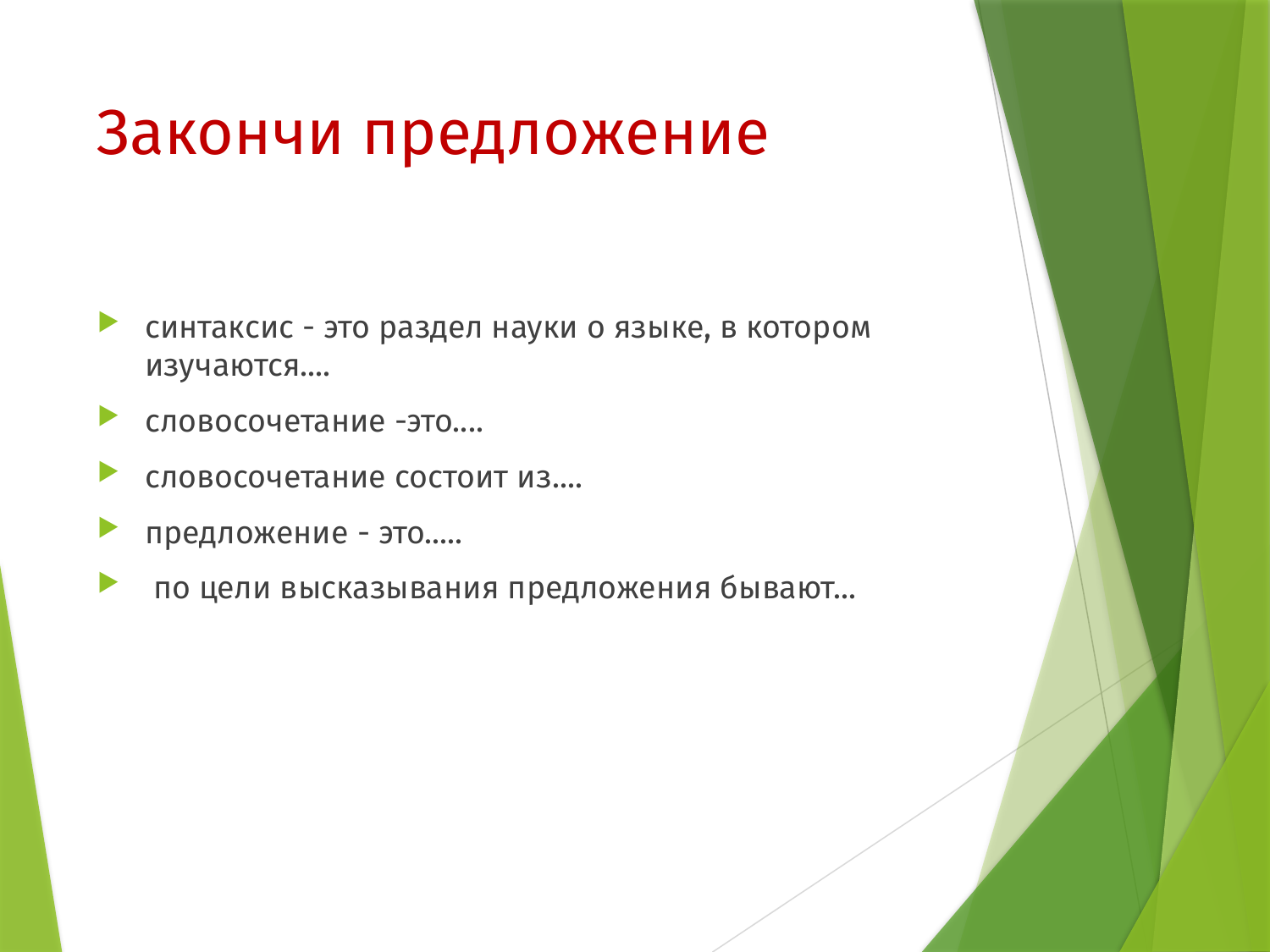

# Закончи предложение
синтаксис - это раздел науки о языке, в котором изучаются....
словосочетание -это....
словосочетание состоит из....
предложение - это.....
 по цели высказывания предложения бывают...